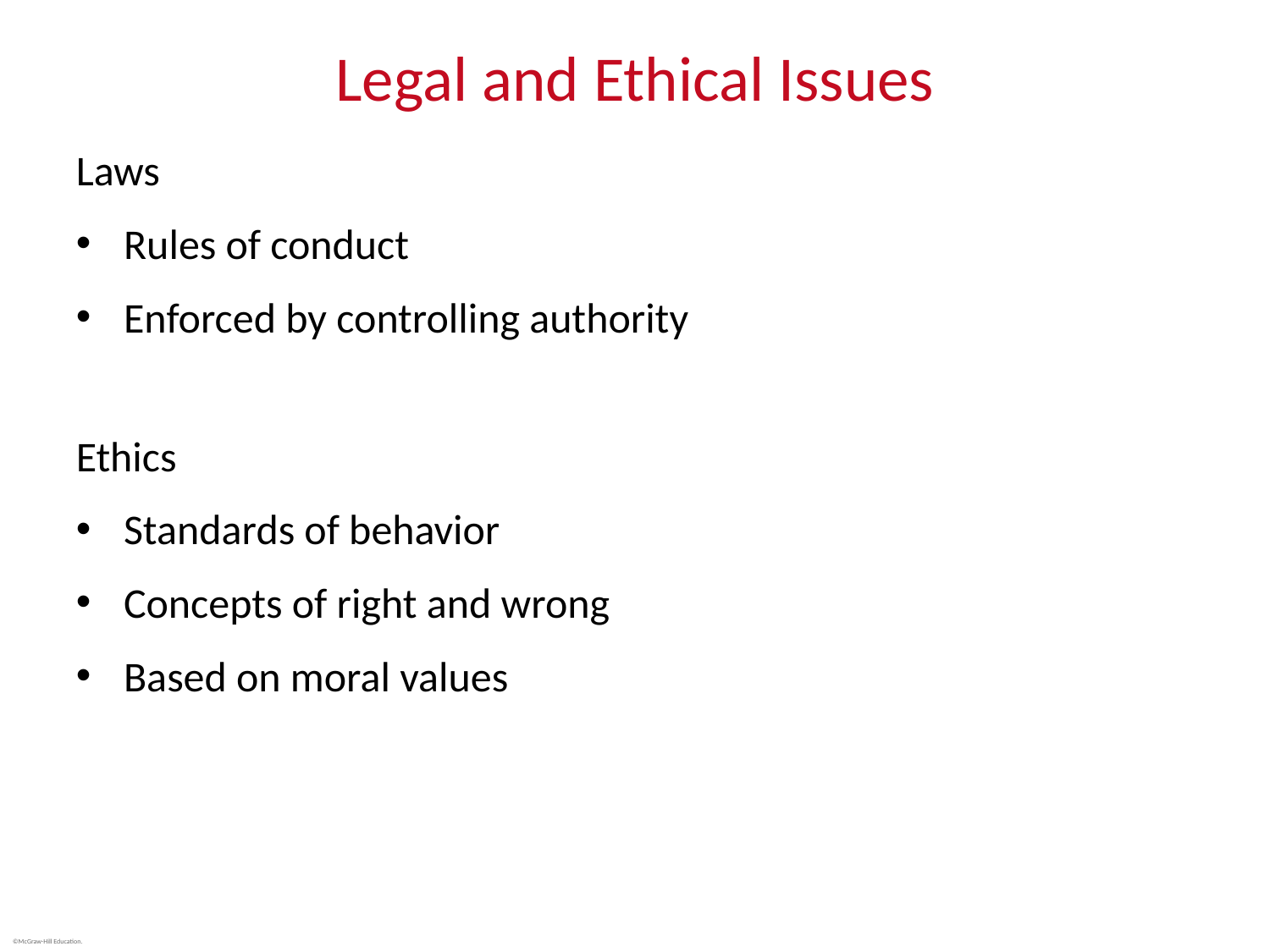

# Legal and Ethical Issues
Laws
Rules of conduct
Enforced by controlling authority
Ethics
Standards of behavior
Concepts of right and wrong
Based on moral values